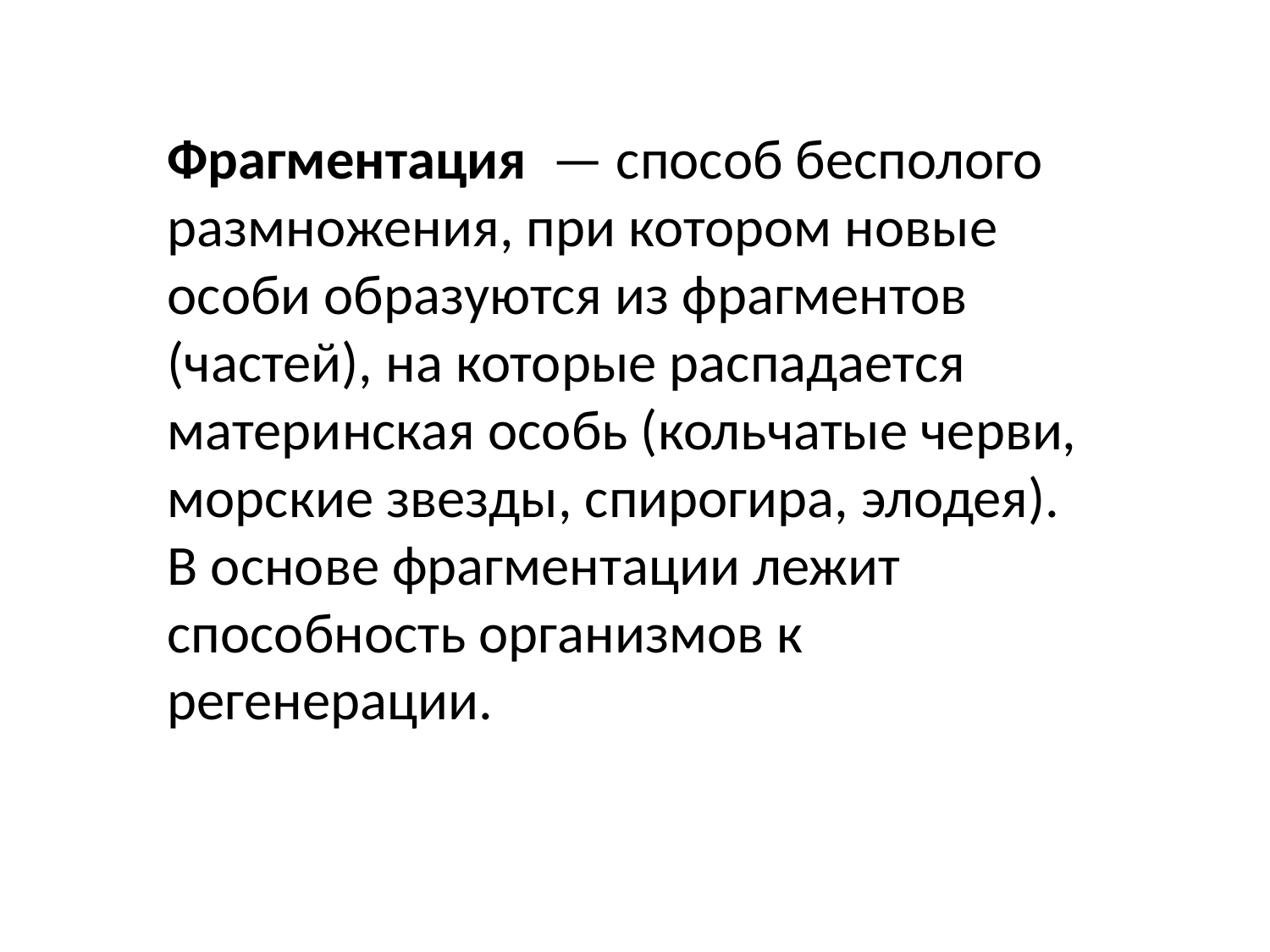

Фрагментация  — способ бесполого размножения, при котором новые особи образуются из фрагментов (частей), на которые распадается материнская особь (кольчатые черви, морские звезды, спирогира, элодея). В основе фрагментации лежит способность организмов к регенерации.